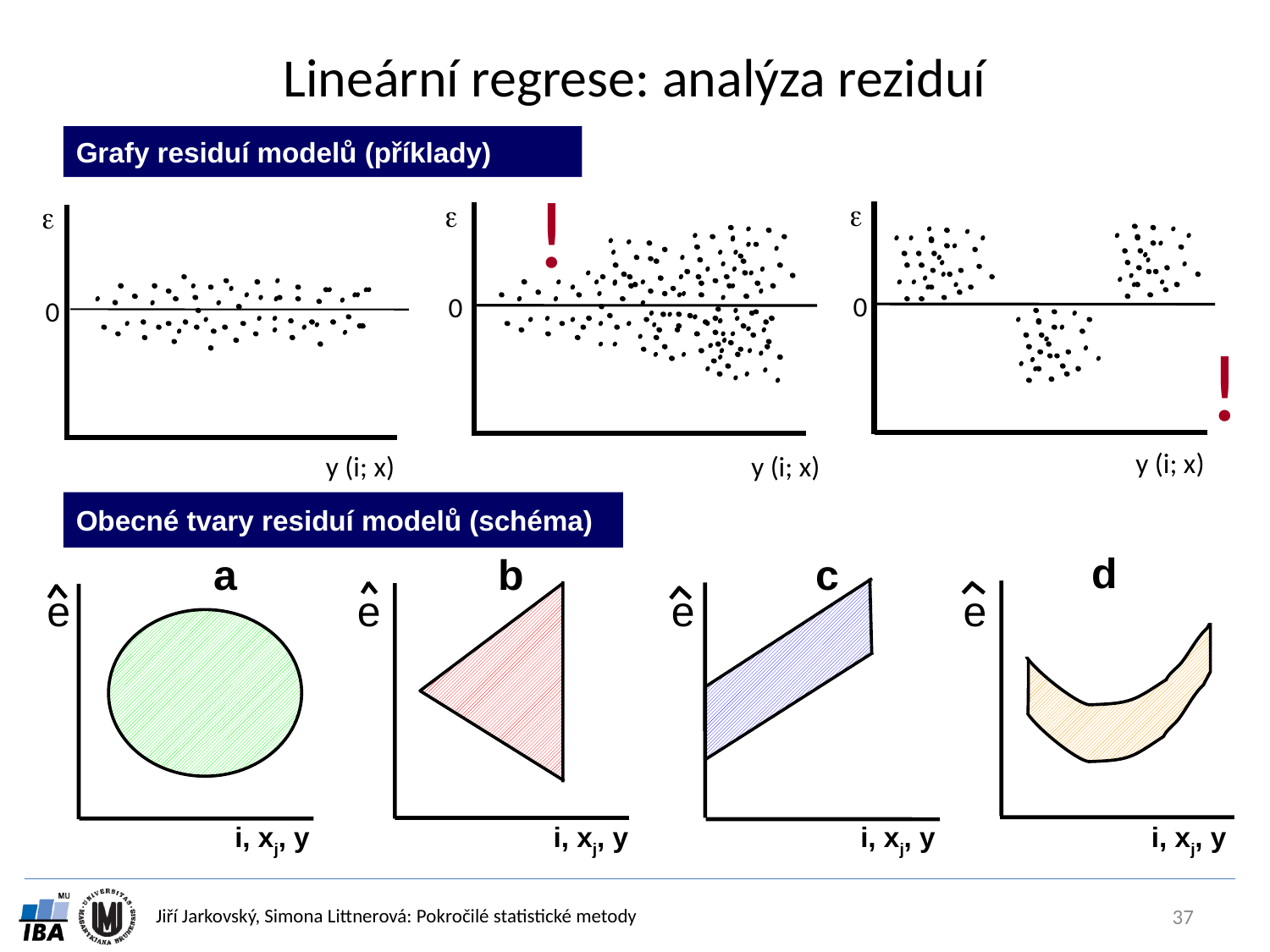

# Lineární regrese: analýza reziduí
Grafy residuí modelů (příklady)

!

ε
ε
ε
ε
ε

0
0

0
0

0

!

y (i; x)

y (i; x)
y (i; x)

Obecné tvary residuí modelů (schéma)

d
a
b
c
d

e
e
e
e

i, xj, y
i, xj, y
i, xj, y
i, xj, y

37